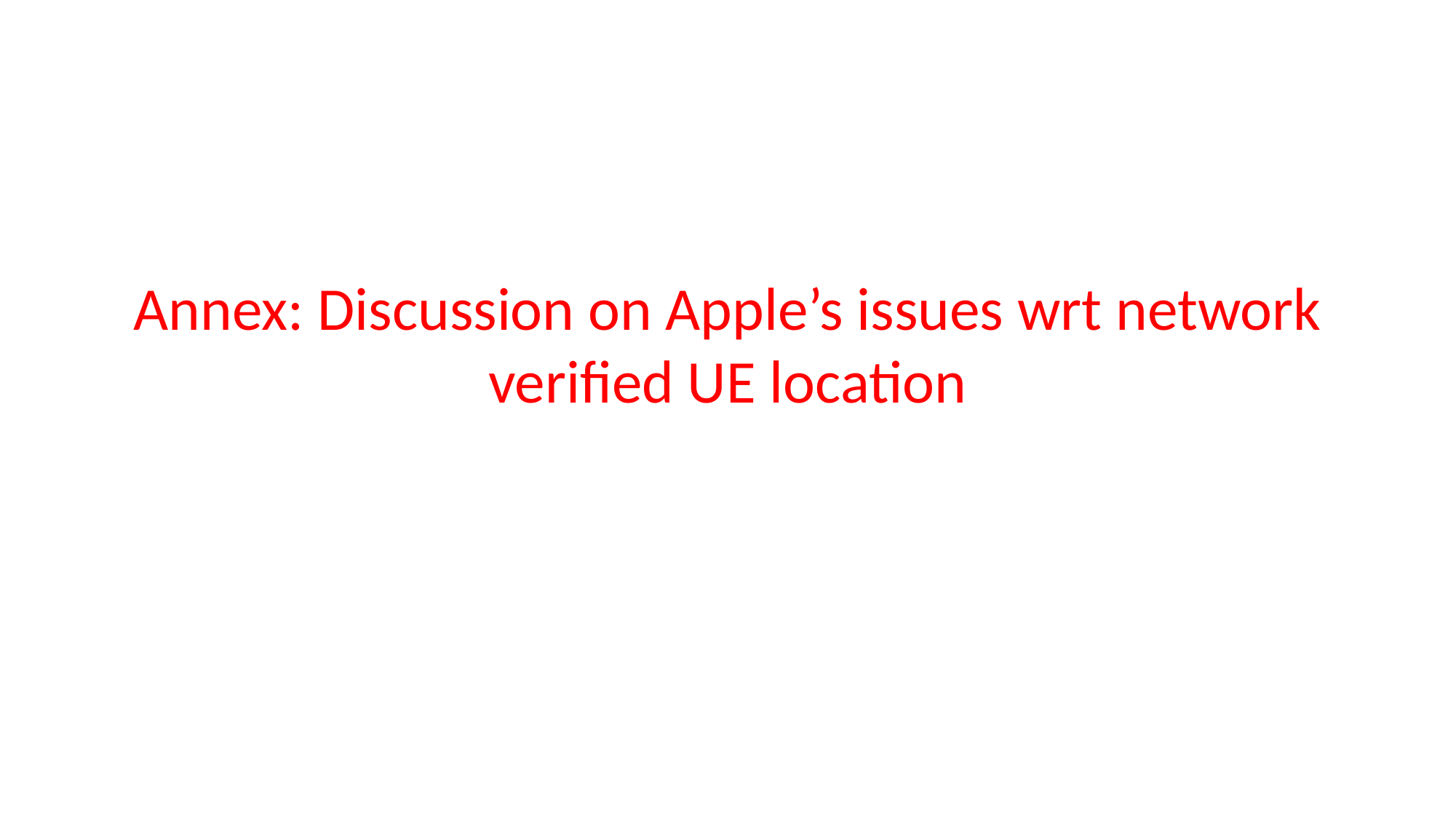

# Annex: Discussion on Apple’s issues wrt network verified UE location